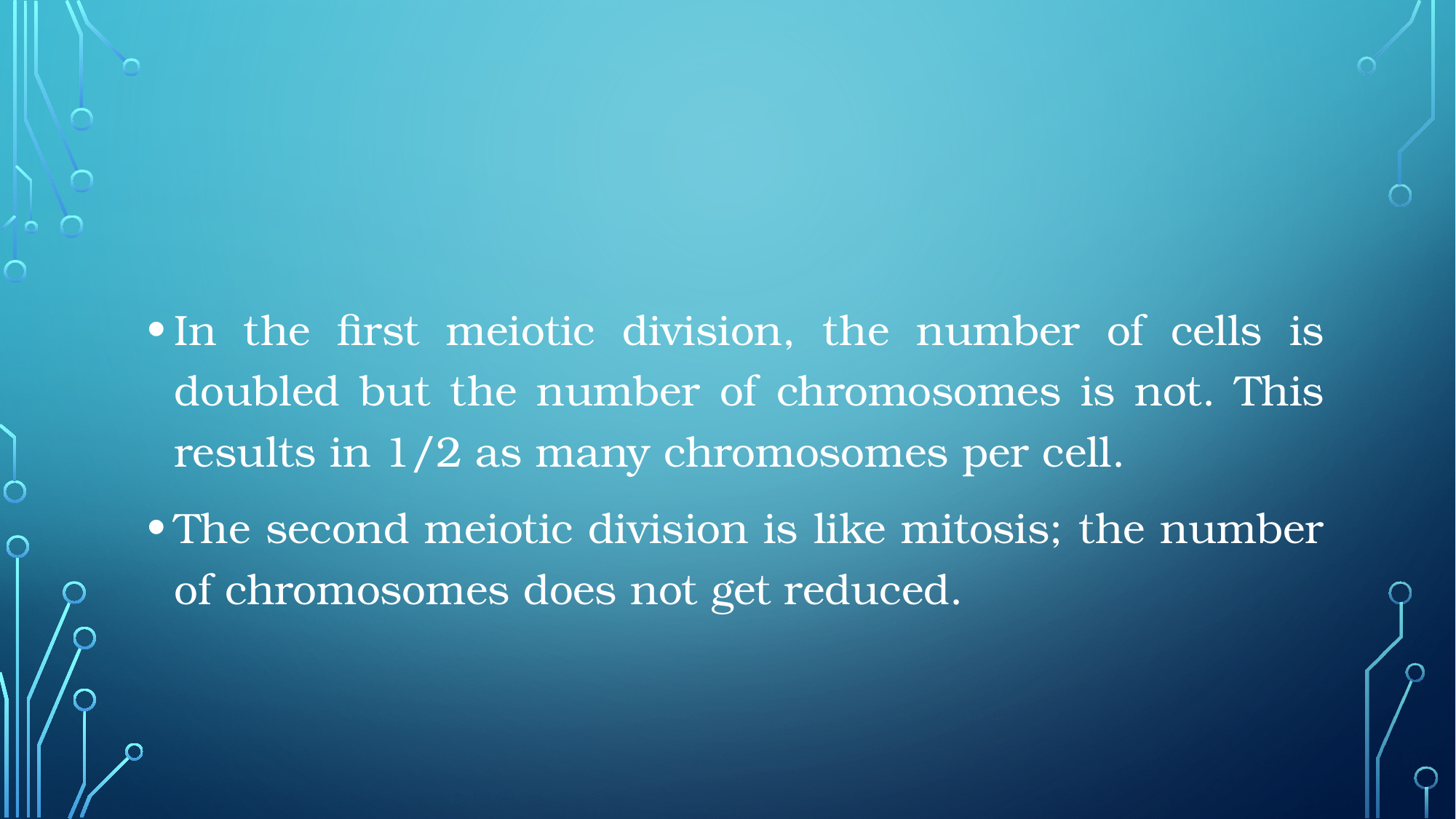

#
In the first meiotic division, the number of cells is doubled but the number of chromosomes is not. This results in 1/2 as many chromosomes per cell.
The second meiotic division is like mitosis; the number of chromosomes does not get reduced.